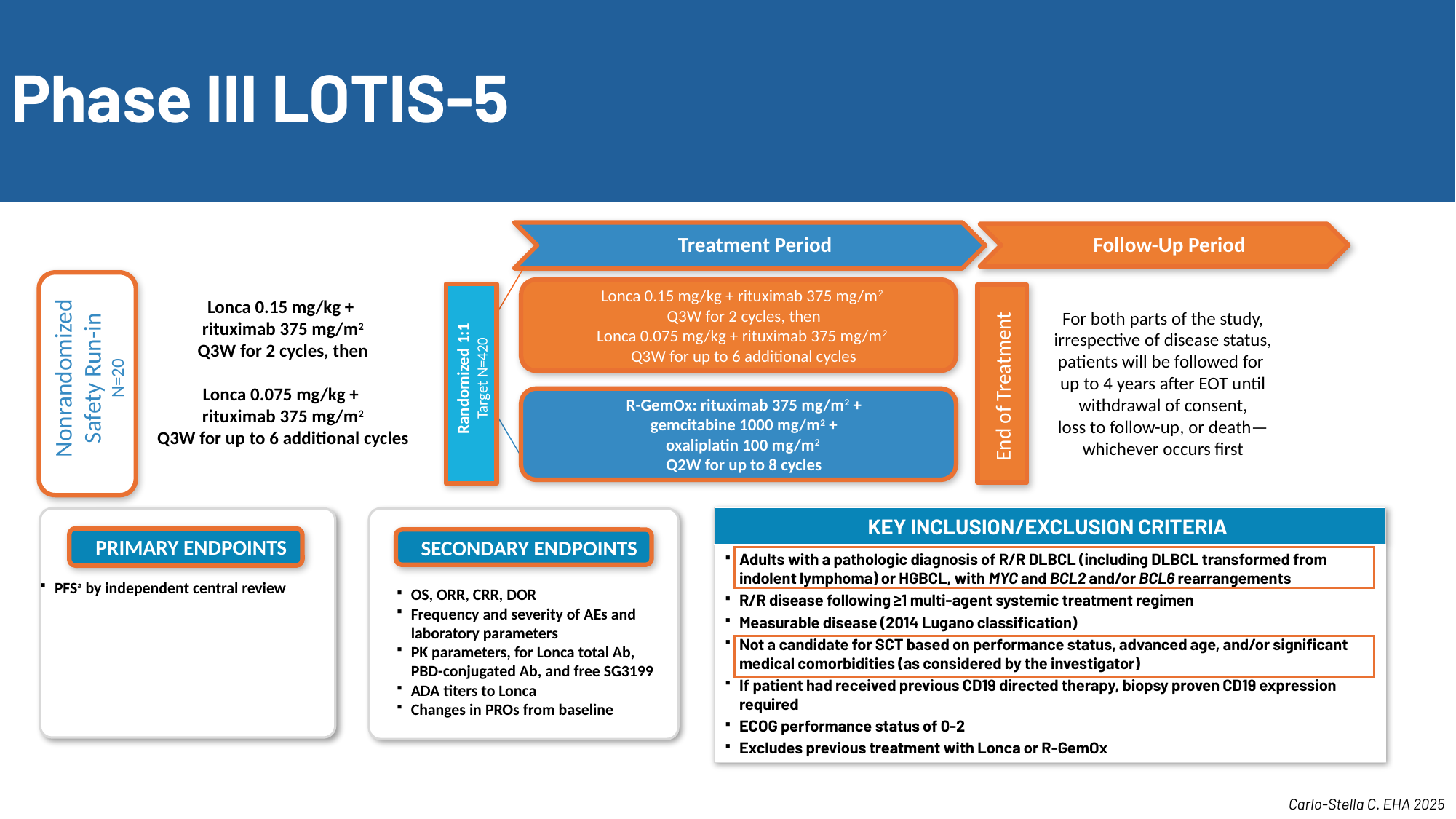

# Phase III LOTIS-5
Treatment Period
Follow-Up Period
Lonca 0.15 mg/kg + rituximab 375 mg/m2
Q3W for 2 cycles, then
Lonca 0.075 mg/kg + rituximab 375 mg/m2
Q3W for up to 6 additional cycles
Lonca 0.15 mg/kg +
rituximab 375 mg/m2
Q3W for 2 cycles, then

Lonca 0.075 mg/kg +
rituximab 375 mg/m2
Q3W for up to 6 additional cycles
For both parts of the study,
irrespective of disease status,
patients will be followed for
up to 4 years after EOT until withdrawal of consent,
loss to follow-up, or death—whichever occurs first
Nonrandomized
Safety Run-in
N=20
Randomized 1:1
Target N=420
End of Treatment
R-GemOx: rituximab 375 mg/m2 +
gemcitabine 1000 mg/m2 +
oxaliplatin 100 mg/m2
Q2W for up to 8 cycles
| KEY INCLUSION/EXCLUSION CRITERIA |
| --- |
| Adults with a pathologic diagnosis of R/R DLBCL (including DLBCL transformed from indolent lymphoma) or HGBCL, with MYC and BCL2 and/or BCL6 rearrangements R/R disease following ≥1 multi-agent systemic treatment regimen Measurable disease (2014 Lugano classification) Not a candidate for SCT based on performance status, advanced age, and/or significant medical comorbidities (as considered by the investigator) If patient had received previous CD19 directed therapy, biopsy proven CD19 expression required ECOG performance status of 0-2 Excludes previous treatment with Lonca or R-GemOx |

PRIMARY ENDPOINTS
PFSa by independent central review

SECONDARY ENDPOINTS
OS, ORR, CRR, DOR
Frequency and severity of AEs and laboratory parameters
PK parameters, for Lonca total Ab,
PBD-conjugated Ab, and free SG3199
ADA titers to Lonca
Changes in PROs from baseline

Carlo-Stella C. EHA 2025